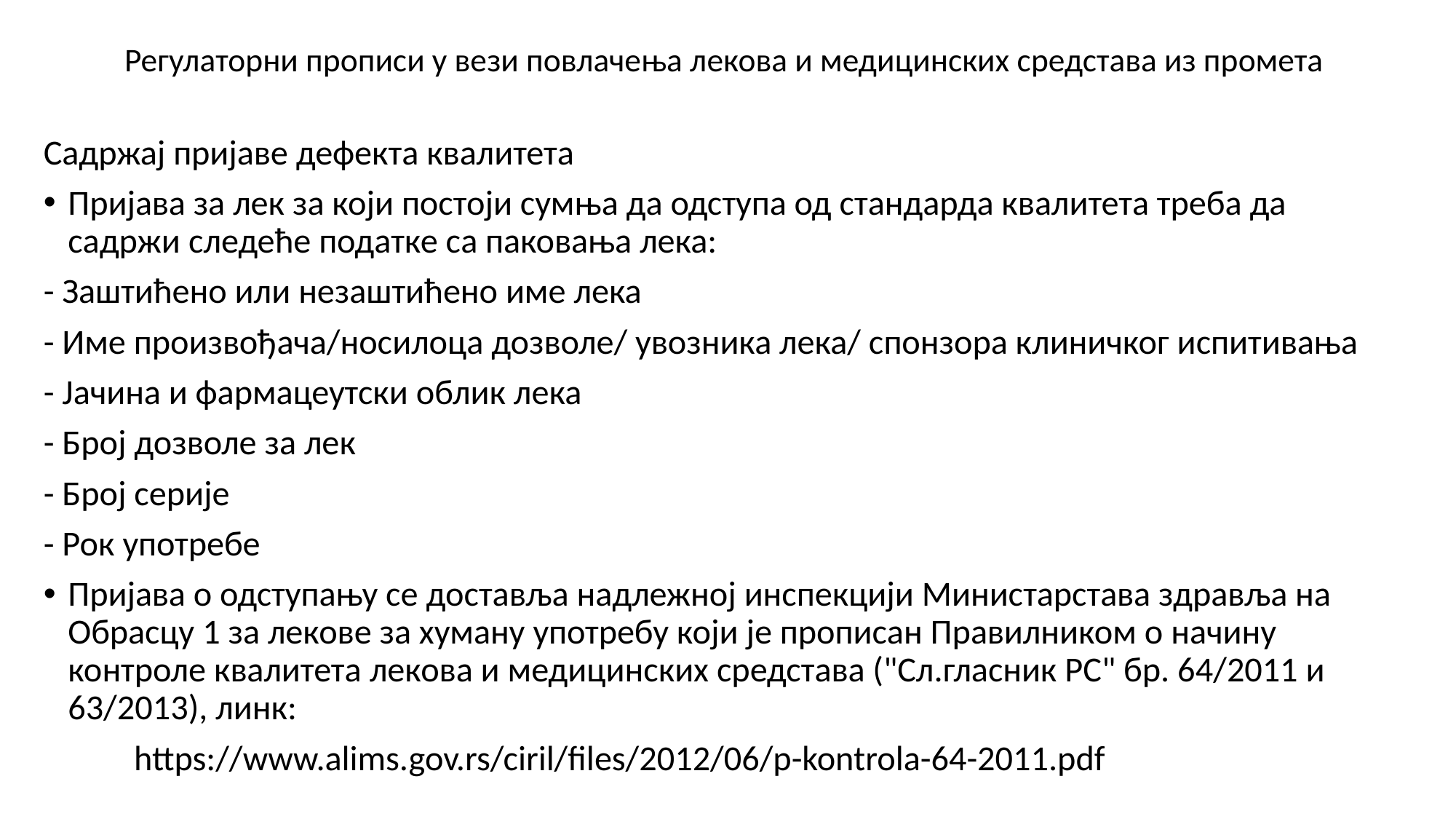

# Регулаторни прописи у вези повлачења лекова и медицинских средстава из промета
Садржај пријаве дефекта квалитета
Пријава за лек за који постоји сумња да одступа од стандарда квалитета треба да садржи следеће податке са паковања лека:
- Заштићено или незаштићено име лека
- Име произвођача/носилоца дозволе/ увозника лека/ спонзора клиничког испитивања
- Јачина и фармацеутски облик лека
- Број дозволе за лек
- Број серије
- Рок употребе
Пријава о одступању се доставља надлежној инспекцији Министарстава здравља на Обрасцу 1 за лекове за хуману употребу који је прописан Правилником о начину контроле квалитета лекова и медицинских средстава ("Сл.гласник РС" бр. 64/2011 и 63/2013), линк:
	https://www.alims.gov.rs/ciril/files/2012/06/p-kontrola-64-2011.pdf